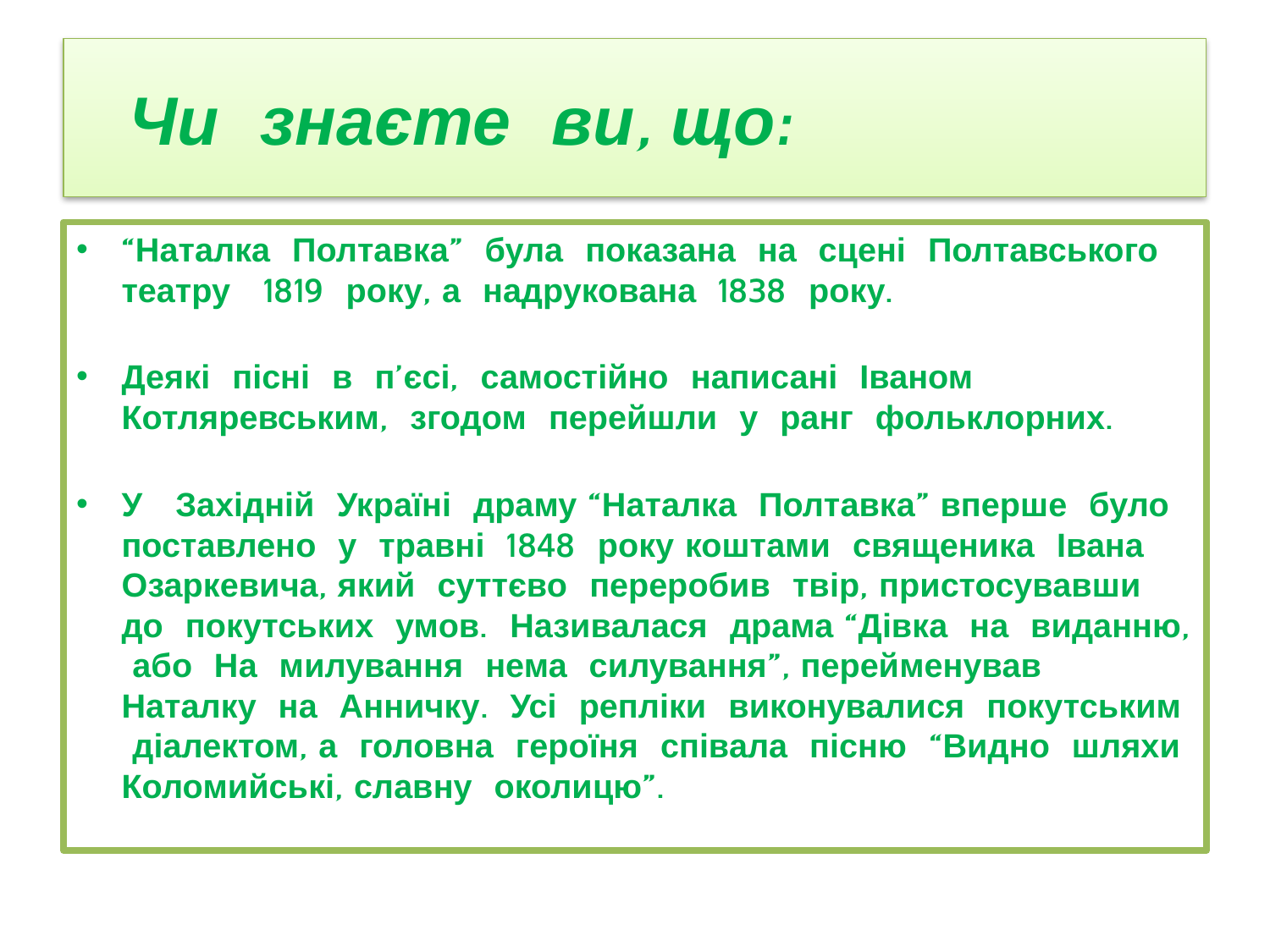

# Чи  знаєте  ви, що:
“Наталка  Полтавка”  була  показана  на  сцені  Полтавського  театру   1819  року, а  надрукована  1838  року.
Деякі  пісні  в  п’єсі,  самостійно  написані  Іваном   Котляревським,  згодом  перейшли  у  ранг  фольклорних.
У   Західній  Україні  драму “Наталка  Полтавка” вперше  було  поставлено  у  травні  1848  року коштами  священика  Івана Озаркевича, який  суттєво  переробив  твір, пристосувавши  до  покутських  умов.  Називалася  драма “Дівка  на  виданню,  або  На  милування  нема  силування”, перейменував  Наталку  на  Анничку.  Усі  репліки  виконувалися  покутським  діалектом, а  головна  героїня  співала  пісню  “Видно  шляхи  Коломийські, славну  околицю”.